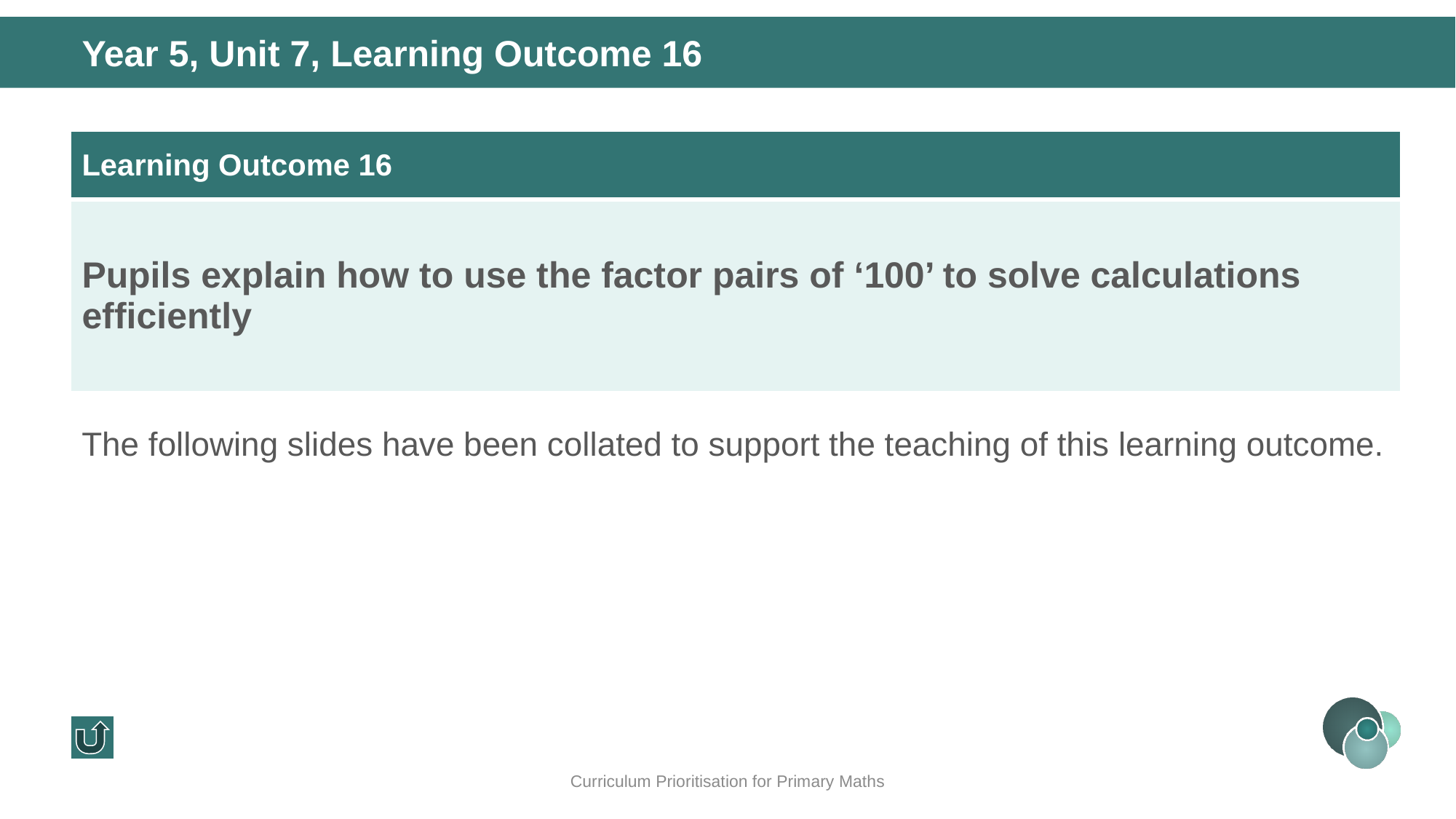

Year 5, Unit 7, Learning Outcome 16
| Learning Outcome 16 |
| --- |
| Pupils explain how to use the factor pairs of ‘100’ to solve calculations efficiently |
The following slides have been collated to support the teaching of this learning outcome.

Curriculum Prioritisation for Primary Maths